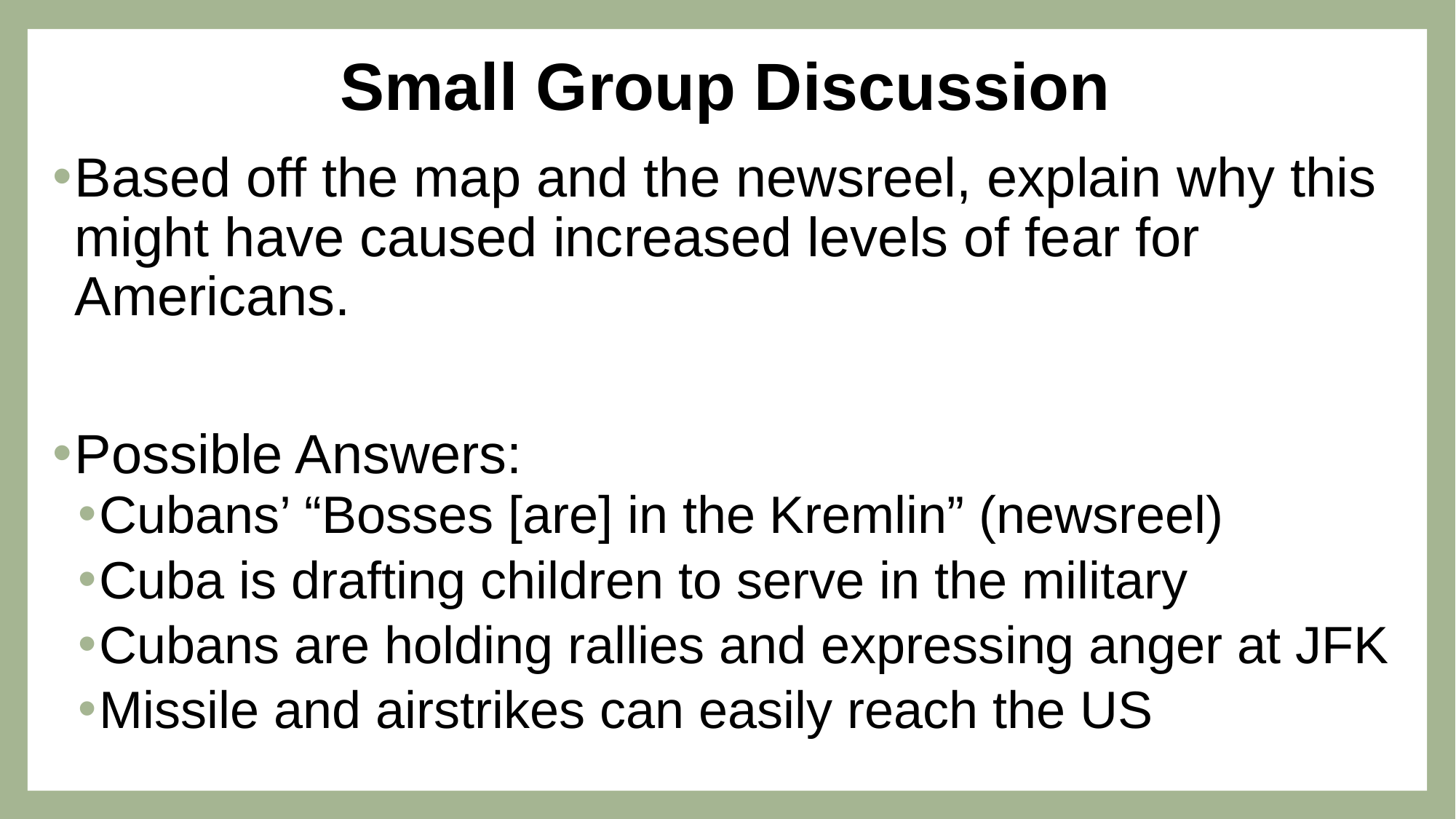

# Small Group Discussion
Based off the map and the newsreel, explain why this might have caused increased levels of fear for Americans.

Possible Answers:
Cubans’ “Bosses [are] in the Kremlin” (newsreel)
Cuba is drafting children to serve in the military
Cubans are holding rallies and expressing anger at JFK
Missile and airstrikes can easily reach the US